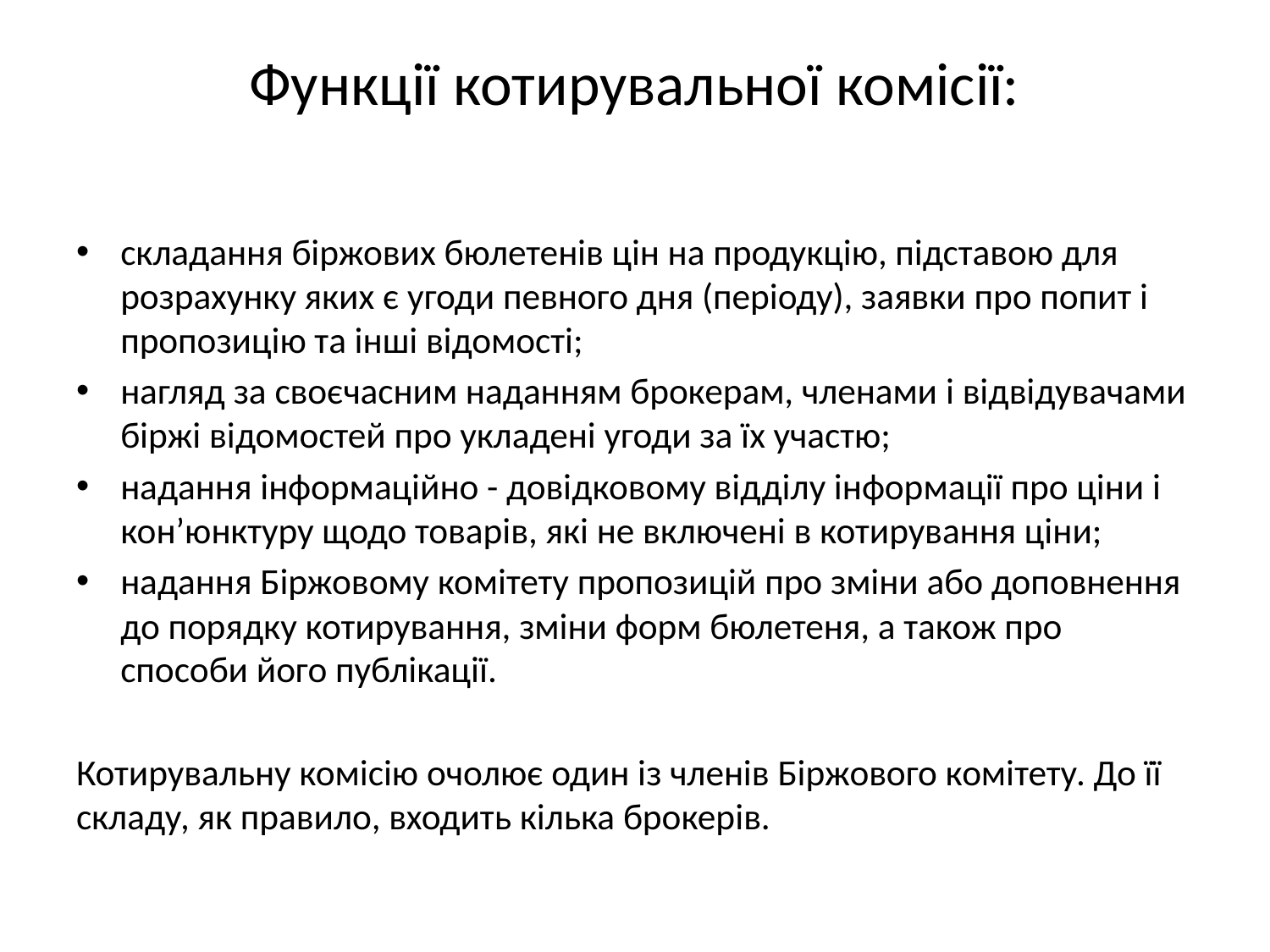

# Функції котирувальної комісії:
складання біржових бюлетенів цін на продукцію, підставою для розрахунку яких є угоди певного дня (періоду), заявки про попит і пропозицію та інші відомості;
нагляд за своєчасним наданням брокерам, членами і відвідувачами біржі відомостей про укладені угоди за їх участю;
надання інформаційно - довідковому відділу інформації про ціни і кон’юнктуру щодо товарів, які не включені в котирування ціни;
надання Біржовому комітету пропозицій про зміни або доповнення до порядку котирування, зміни форм бюлетеня, а також про способи його публікації.

Котирувальну комісію очолює один із членів Біржового комітету. До її складу, як правило, входить кілька брокерів.